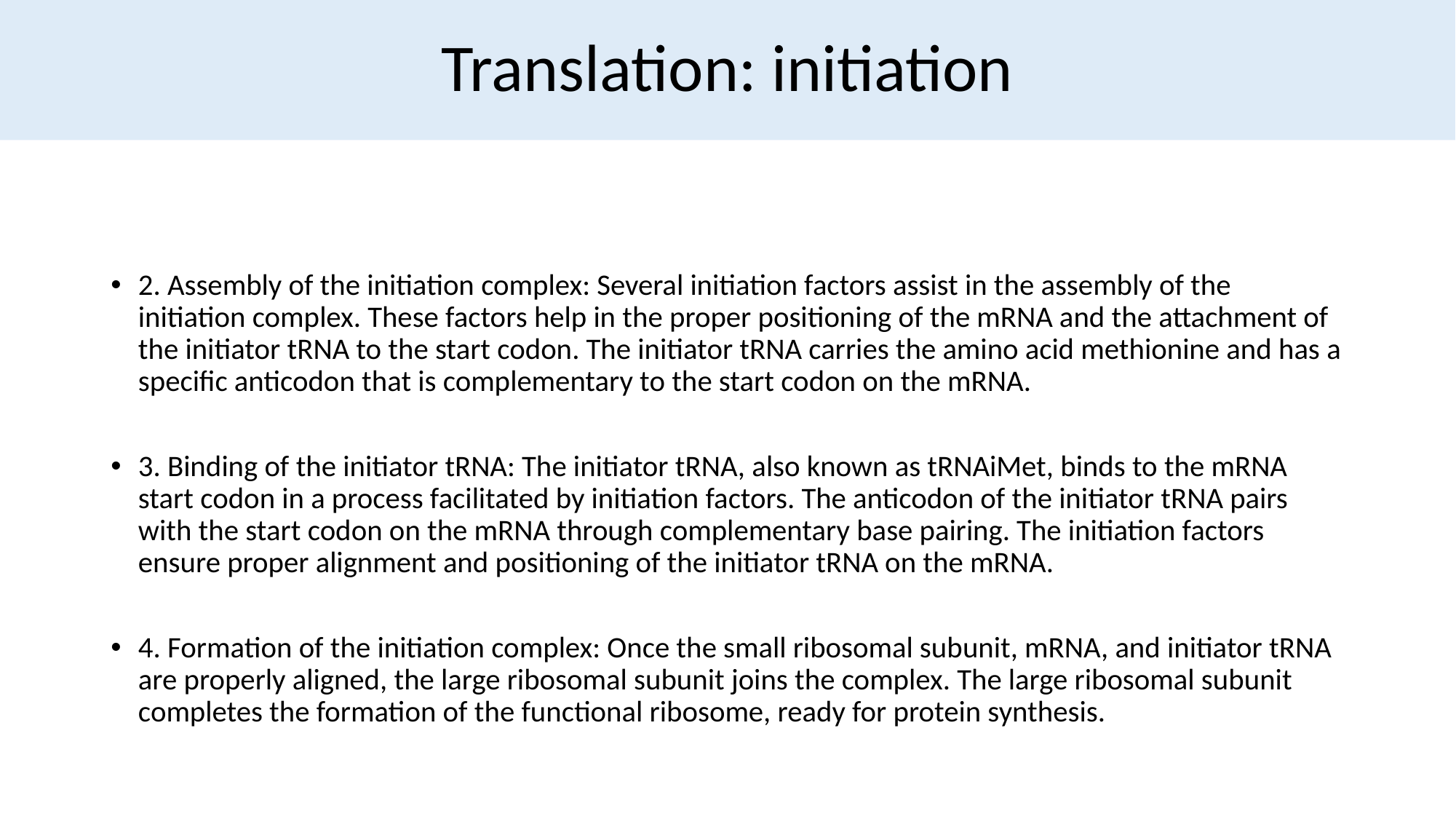

Translation: initiation

2. Assembly of the initiation complex: Several initiation factors assist in the assembly of the initiation complex. These factors help in the proper positioning of the mRNA and the attachment of the initiator tRNA to the start codon. The initiator tRNA carries the amino acid methionine and has a specific anticodon that is complementary to the start codon on the mRNA.

3. Binding of the initiator tRNA: The initiator tRNA, also known as tRNAiMet, binds to the mRNA start codon in a process facilitated by initiation factors. The anticodon of the initiator tRNA pairs with the start codon on the mRNA through complementary base pairing. The initiation factors ensure proper alignment and positioning of the initiator tRNA on the mRNA.

4. Formation of the initiation complex: Once the small ribosomal subunit, mRNA, and initiator tRNA are properly aligned, the large ribosomal subunit joins the complex. The large ribosomal subunit completes the formation of the functional ribosome, ready for protein synthesis.